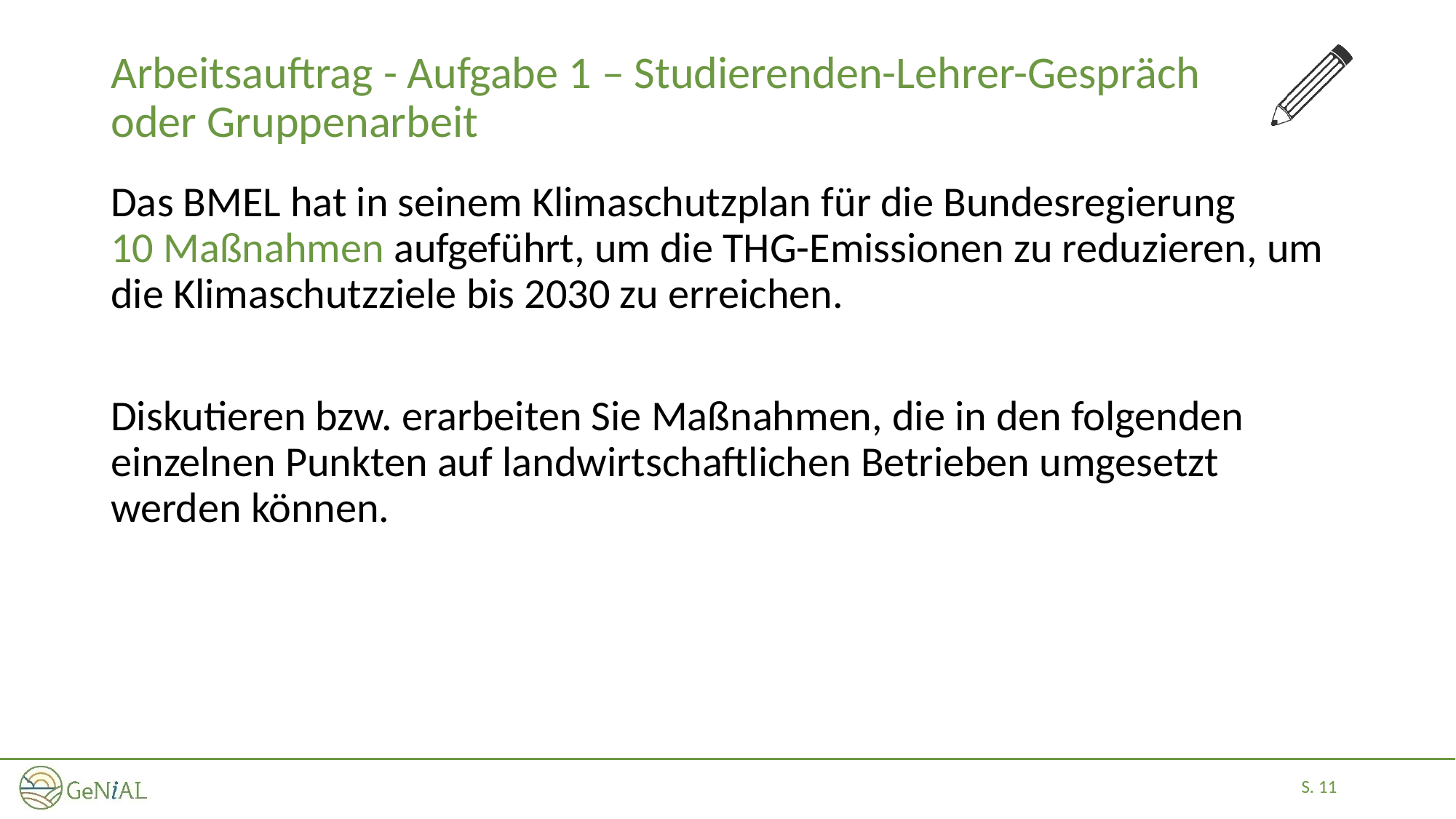

# Arbeitsauftrag - Aufgabe 1 – Studierenden-Lehrer-Gespräch oder Gruppenarbeit
Das BMEL hat in seinem Klimaschutzplan für die Bundesregierung
10 Maßnahmen aufgeführt, um die THG-Emissionen zu reduzieren, um die Klimaschutzziele bis 2030 zu erreichen.

Diskutieren bzw. erarbeiten Sie Maßnahmen, die in den folgenden einzelnen Punkten auf landwirtschaftlichen Betrieben umgesetzt werden können.